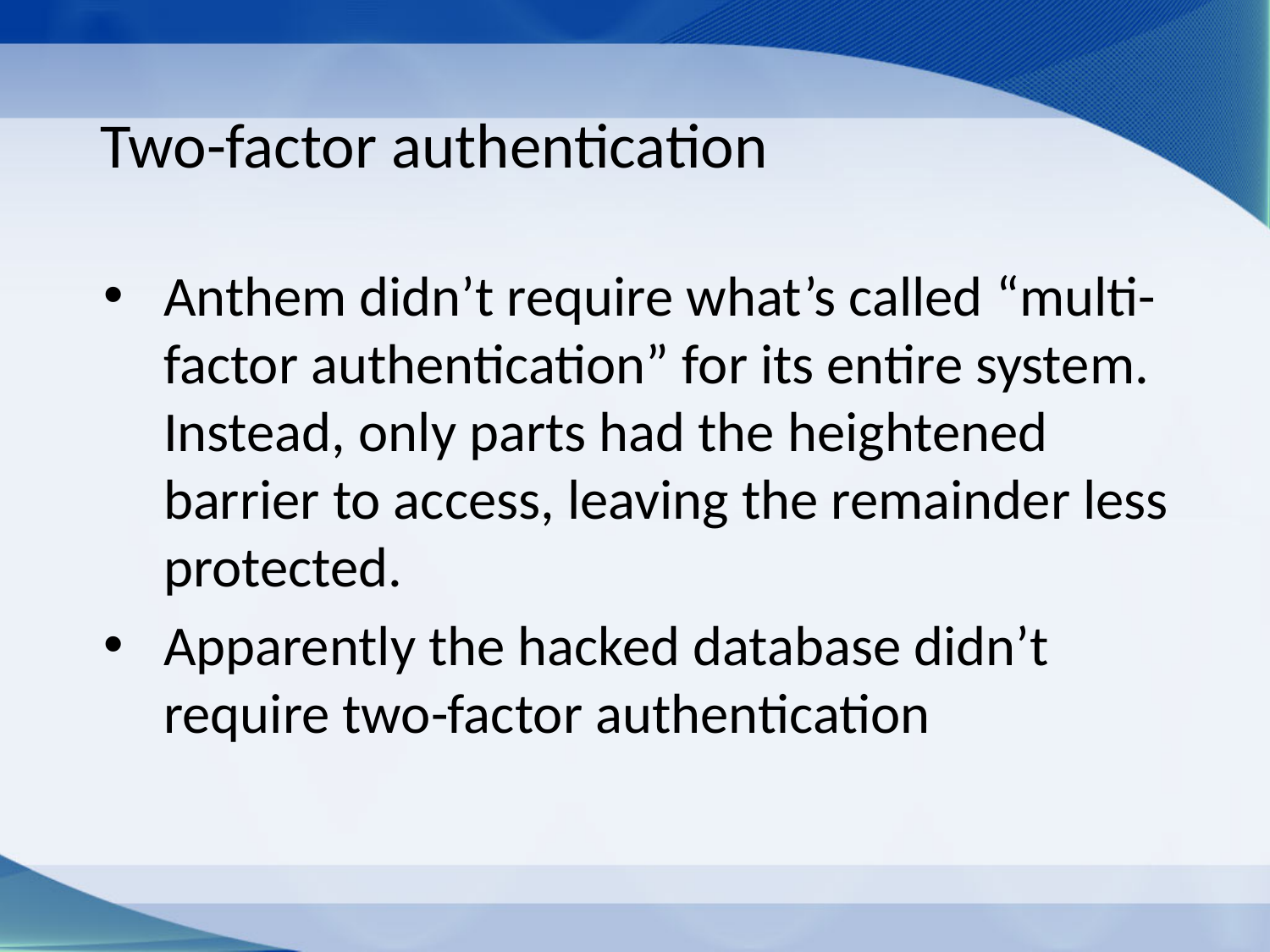

# Two-factor authentication
Anthem didn’t require what’s called “multi-factor authentication” for its entire system. Instead, only parts had the heightened barrier to access, leaving the remainder less protected.
Apparently the hacked database didn’t require two-factor authentication